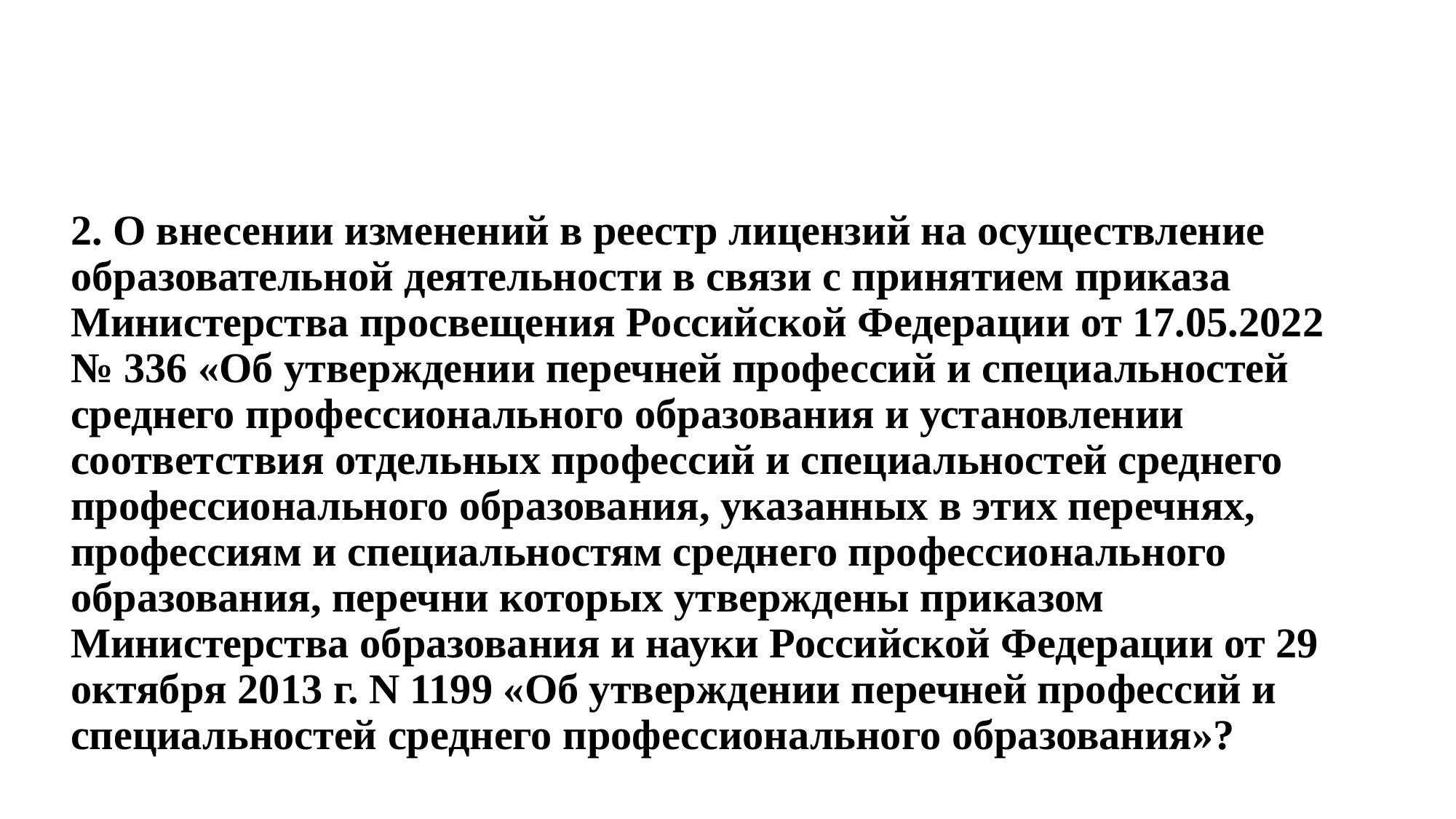

# 2. О внесении изменений в реестр лицензий на осуществление образовательной деятельности в связи с принятием приказа Министерства просвещения Российской Федерации от 17.05.2022 № 336 «Об утверждении перечней профессий и специальностей среднего профессионального образования и установлении соответствия отдельных профессий и специальностей среднего профессионального образования, указанных в этих перечнях, профессиям и специальностям среднего профессионального образования, перечни которых утверждены приказом Министерства образования и науки Российской Федерации от 29 октября 2013 г. N 1199 «Об утверждении перечней профессий и специальностей среднего профессионального образования»?